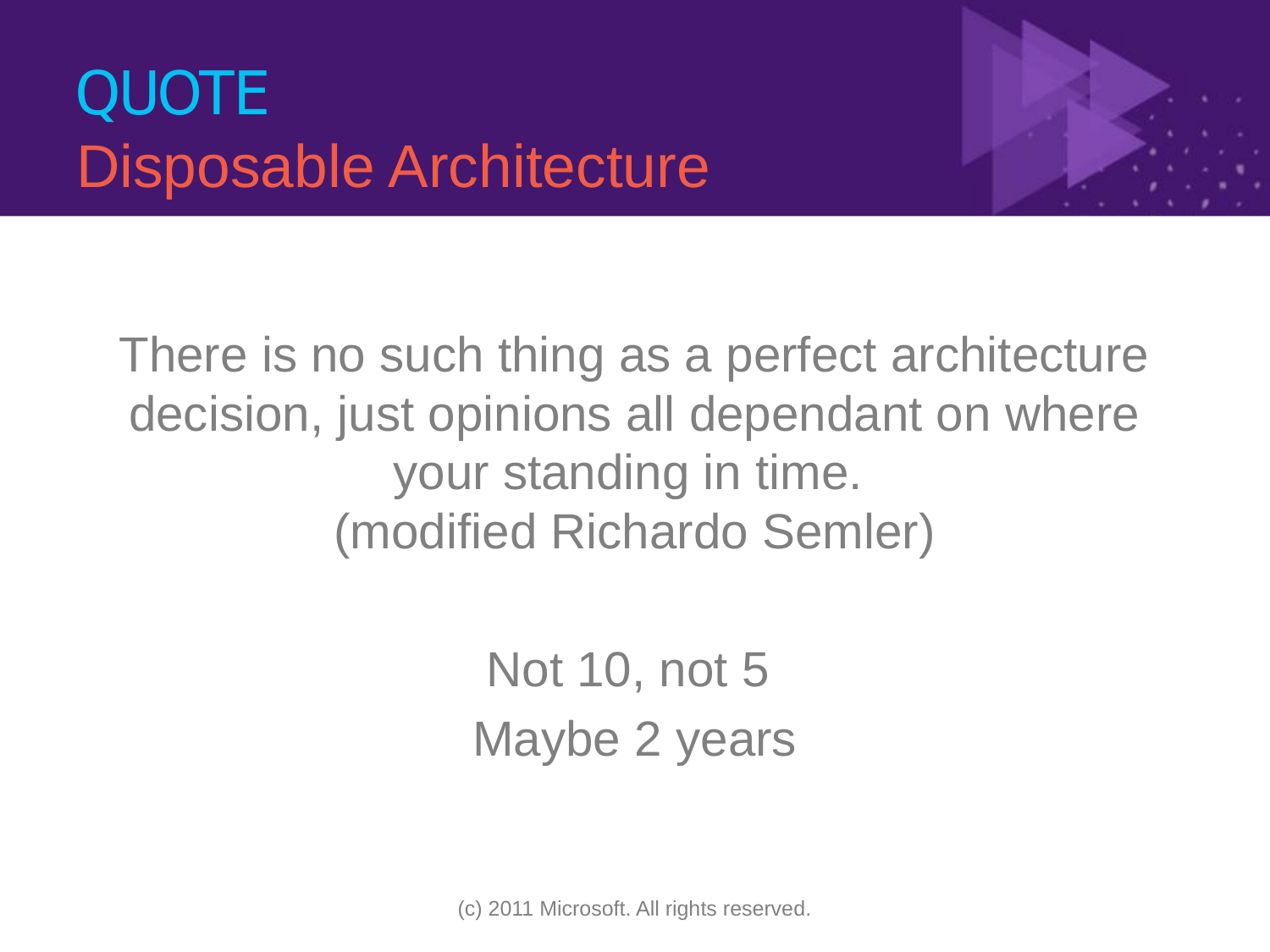

# QUOTE Disposable Architecture
There is no such thing as a perfect architecture decision, just opinions all dependant on where your standing in time.
(modified Richardo Semler)

Not 10, not 5
Maybe 2 years

(c) 2011 Microsoft. All rights reserved.